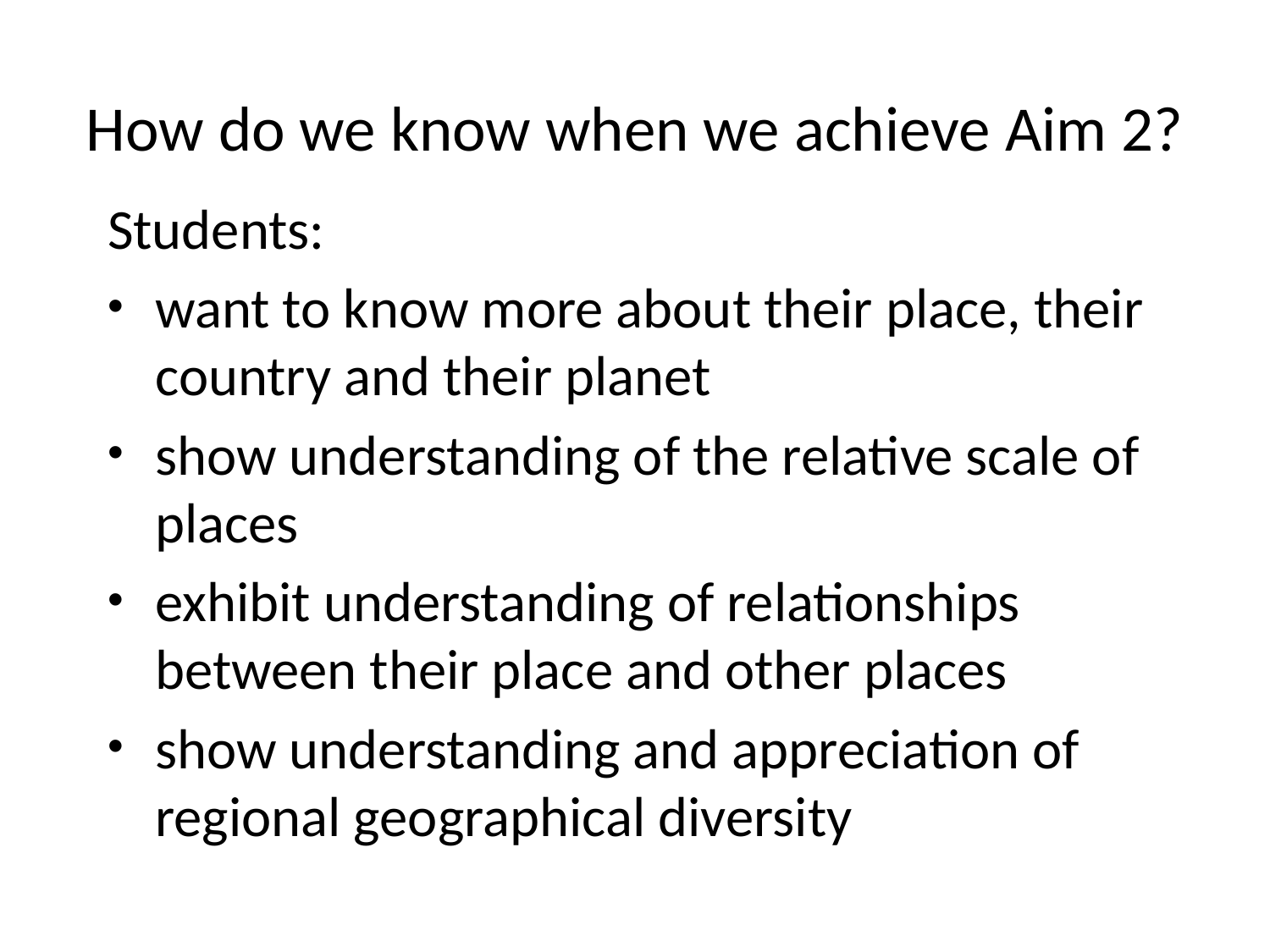

# How do we know when we achieve Aim 2?
Students:
want to know more about their place, their country and their planet
show understanding of the relative scale of places
exhibit understanding of relationships between their place and other places
show understanding and appreciation of regional geographical diversity